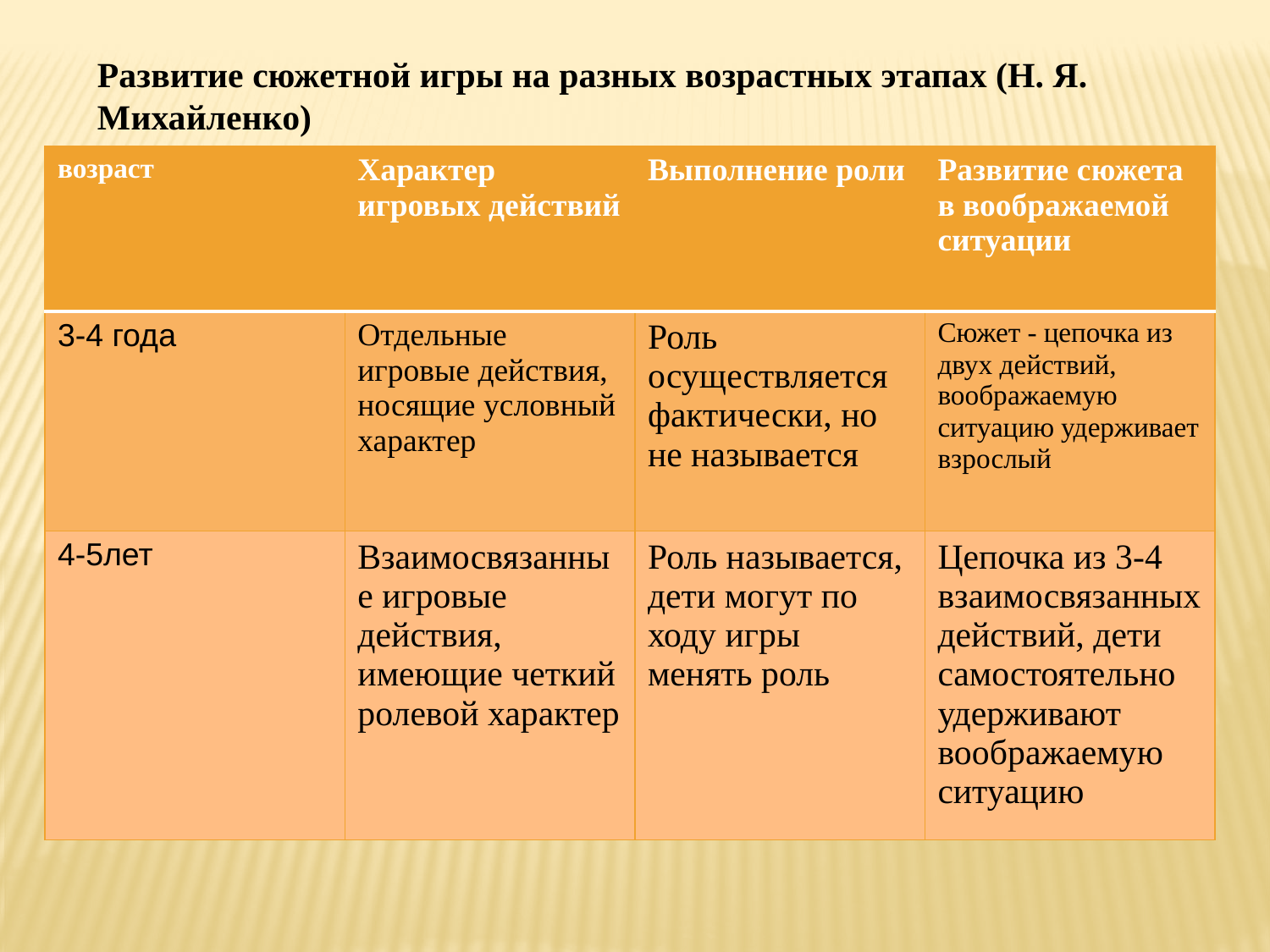

Развитие сюжетной игры на разных возрастных этапах (Н. Я. Михайленко)
| возраст | Характер игровых действий | Выполнение роли | Развитие сюжета в воображаемой ситуации |
| --- | --- | --- | --- |
| 3-4 года | Отдельные игровые действия, носящие условный характер | Роль осуществляется фактически, но не называется | Сюжет - цепочка из двух действий, воображаемую ситуацию удерживает взрослый |
| 4-5лет | Взаимосвязанные игровые действия, имеющие четкий ролевой характер | Роль называется, дети могут по ходу игры менять роль | Цепочка из 3-4 взаимосвязанных действий, дети самостоятельно удерживают воображаемую ситуацию |